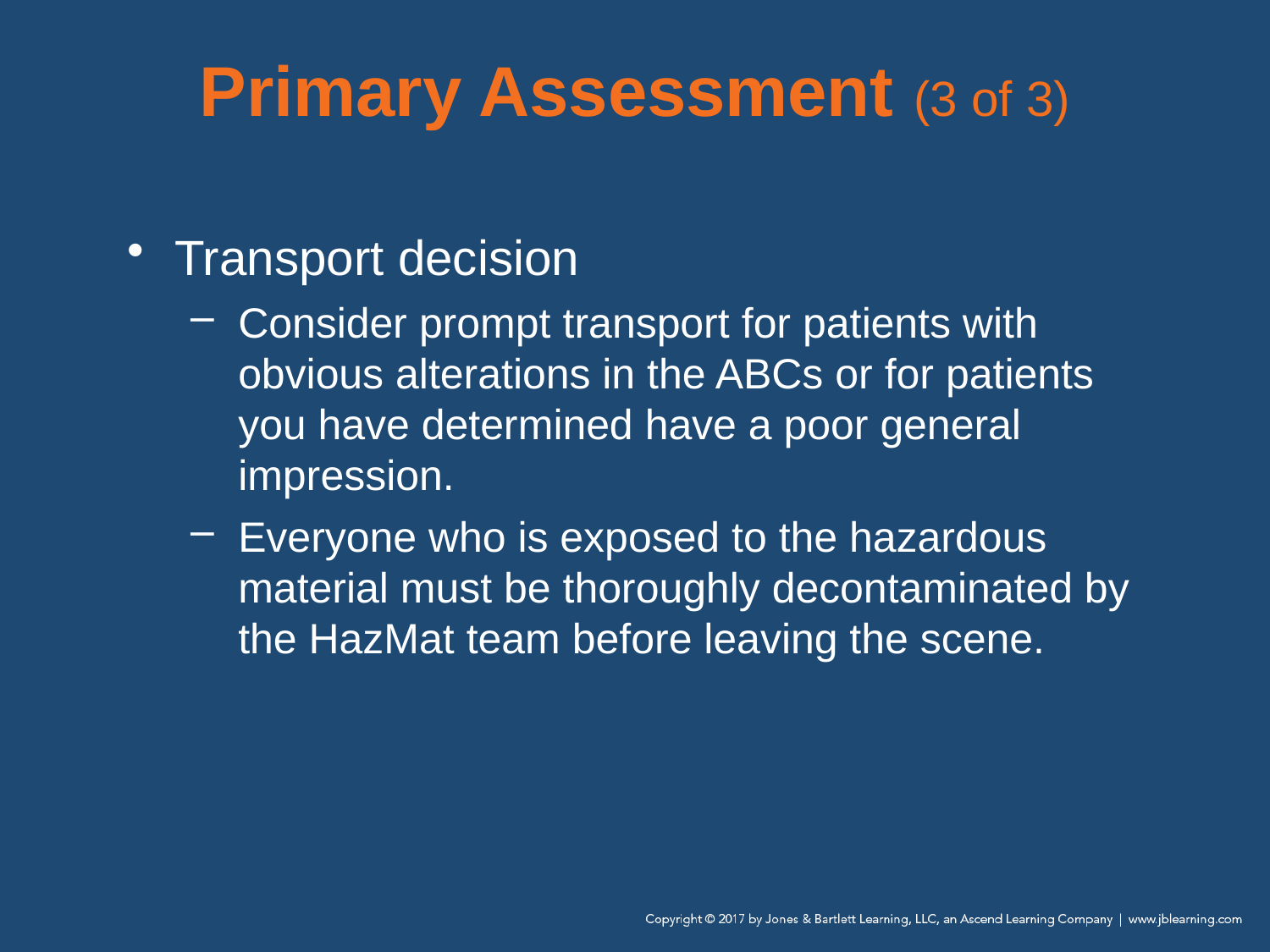

# Primary Assessment (3 of 3)
Transport decision
Consider prompt transport for patients with obvious alterations in the ABCs or for patients you have determined have a poor general impression.
Everyone who is exposed to the hazardous material must be thoroughly decontaminated by the HazMat team before leaving the scene.